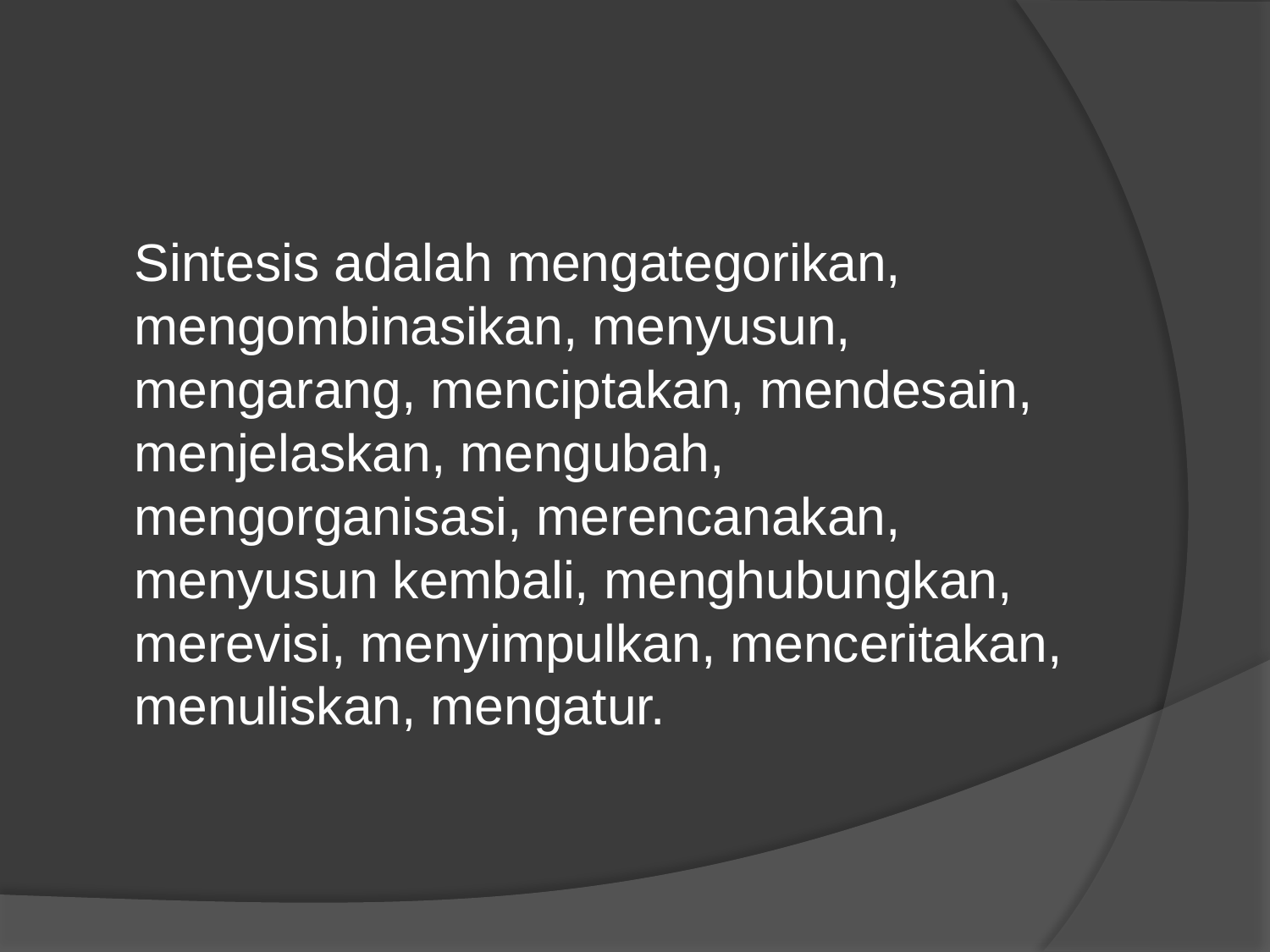

Sintesis adalah mengategorikan, mengombinasikan, menyusun, mengarang, menciptakan, mendesain, menjelaskan, mengubah, mengorganisasi, merencanakan, menyusun kembali, menghubungkan, merevisi, menyimpulkan, menceritakan, menuliskan, mengatur.